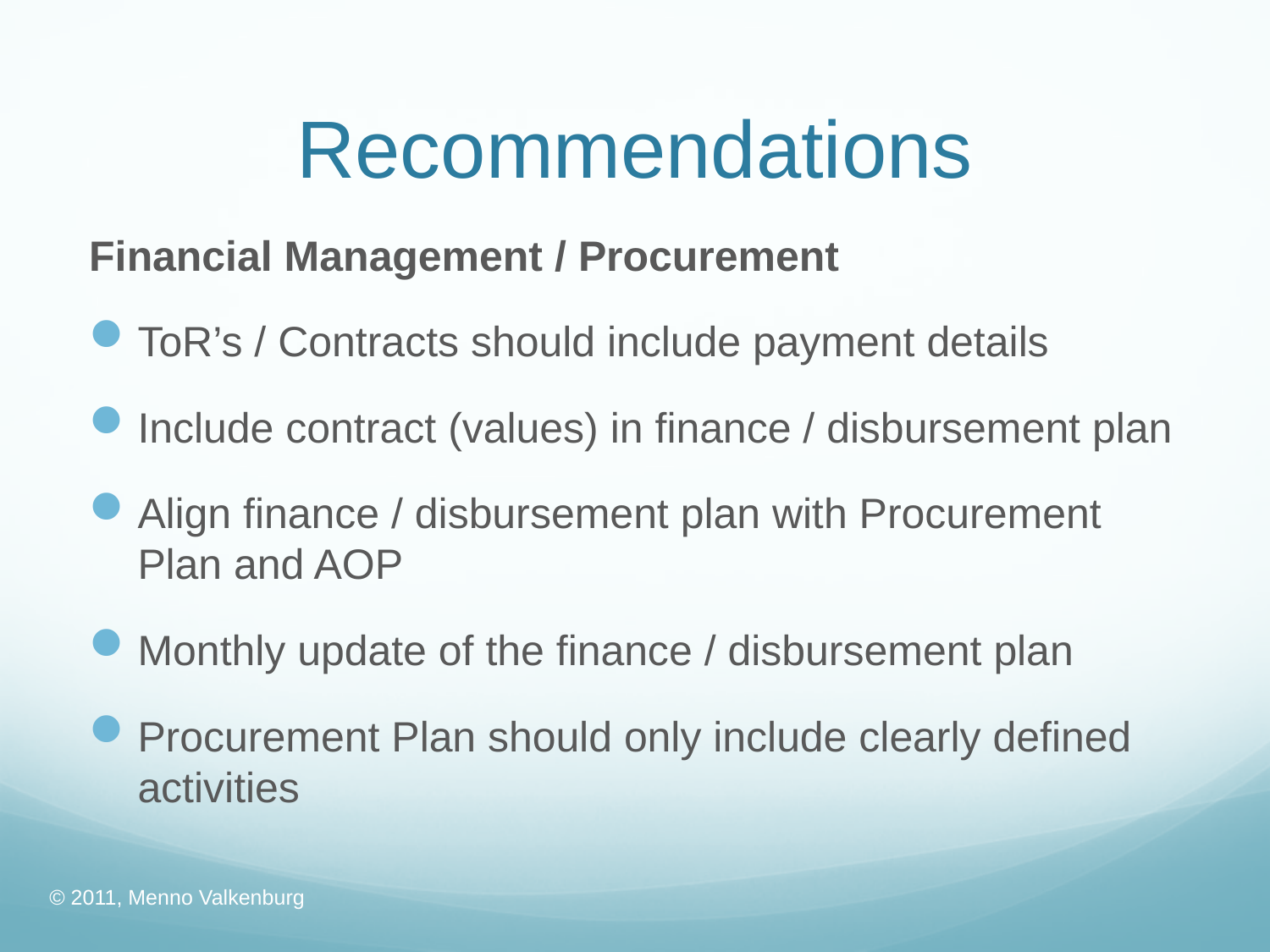

# Recommendations
Financial Management / Procurement
ToR’s / Contracts should include payment details
Include contract (values) in finance / disbursement plan
Align finance / disbursement plan with Procurement Plan and AOP
Monthly update of the finance / disbursement plan
Procurement Plan should only include clearly defined activities
© 2011, Menno Valkenburg